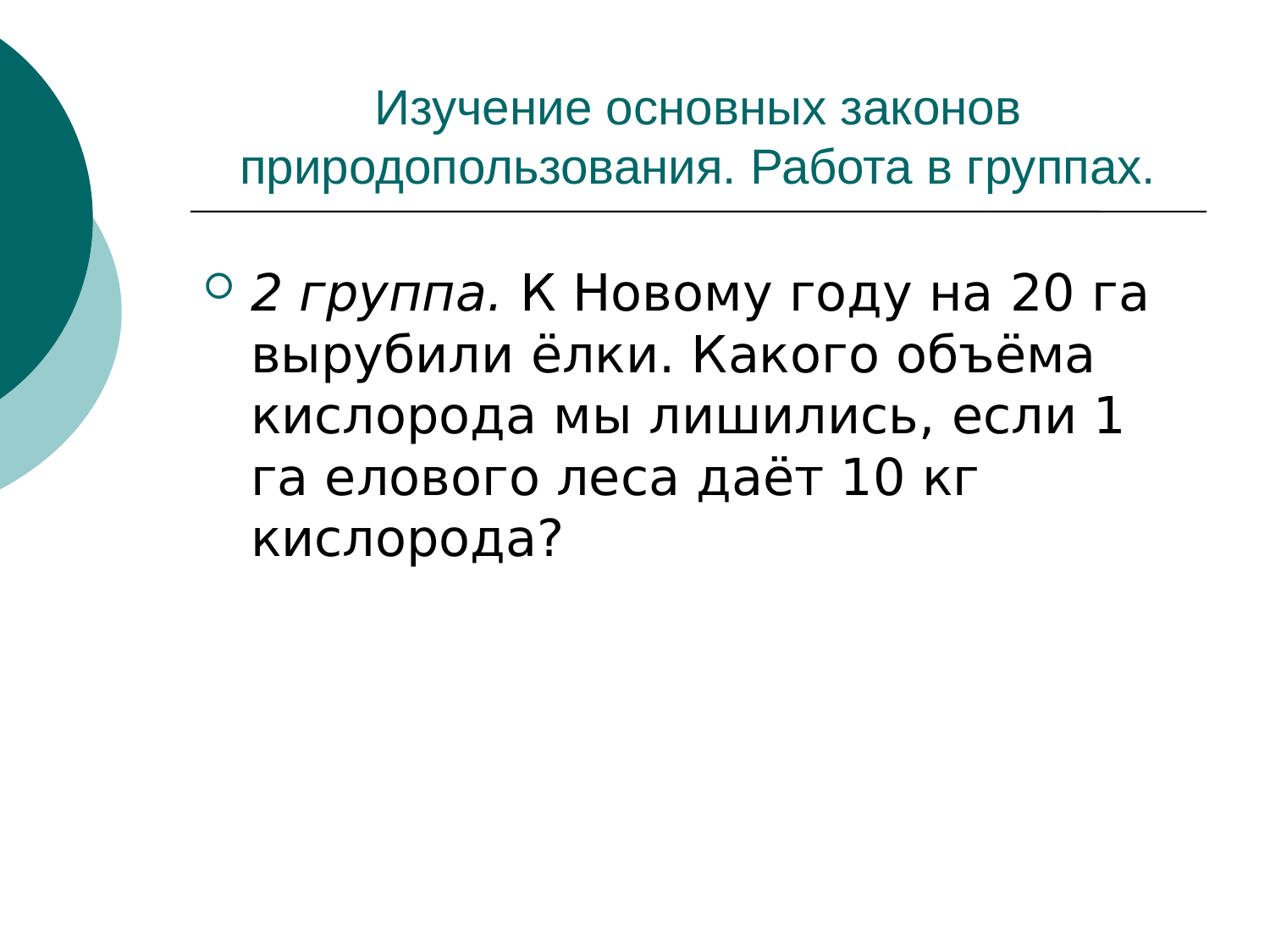

# Изучение основных законов природопользования. Работа в группах.
2 группа. К Новому году на 20 га вырубили ёлки. Какого объёма кислорода мы лишились, если 1 га елового леса даёт 10 кг кислорода?